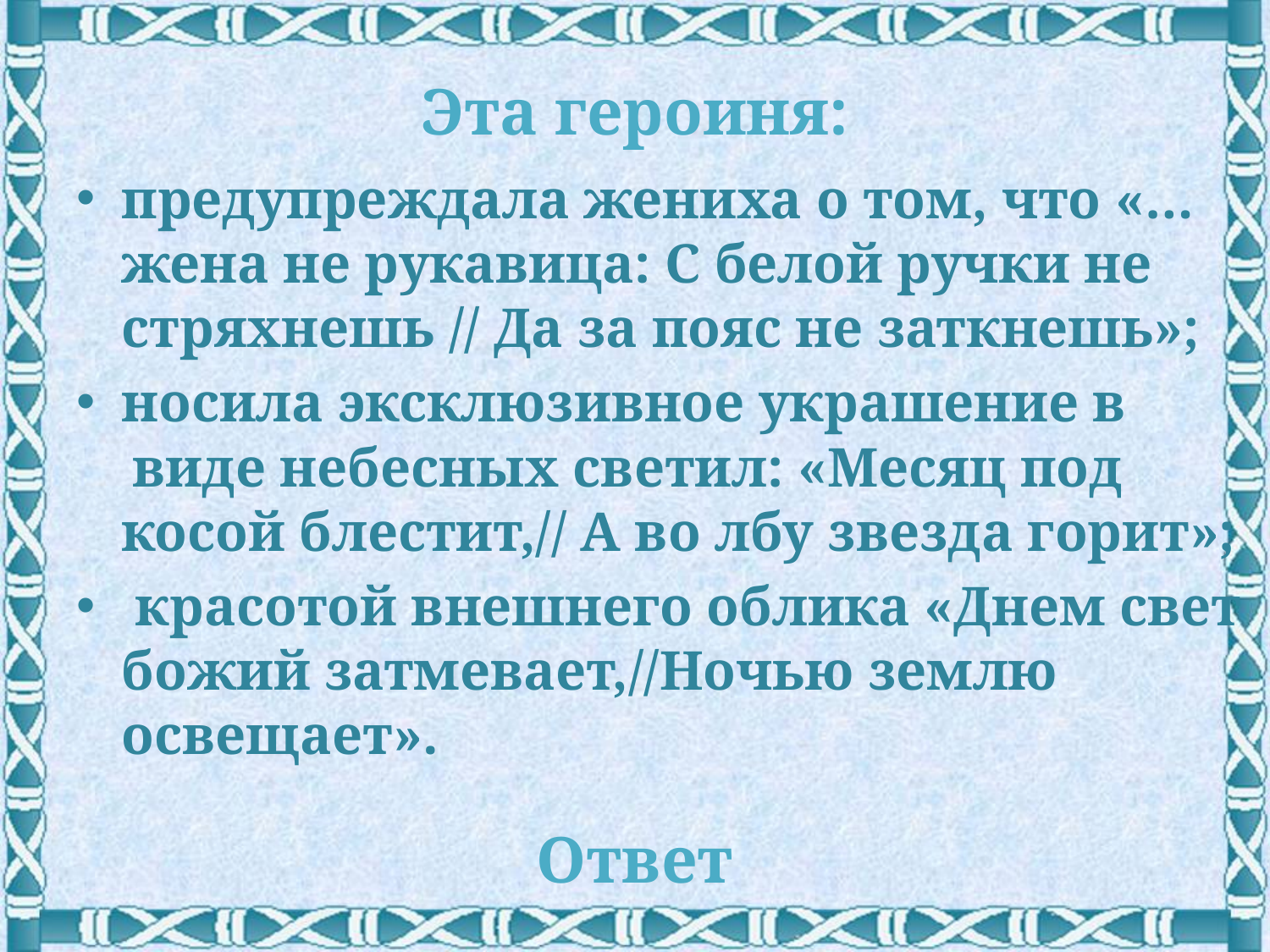

# Эта героиня:
предупреждала жениха о том, что «…жена не рукавица: С белой ручки не стряхнешь // Да за пояс не заткнешь»;
носила эксклюзивное украшение в
    виде небесных светил: «Месяц под косой блестит,// А во лбу звезда горит»;
 красотой внешнего облика «Днем свет божий затмевает,//Ночью землю освещает».

Ответ